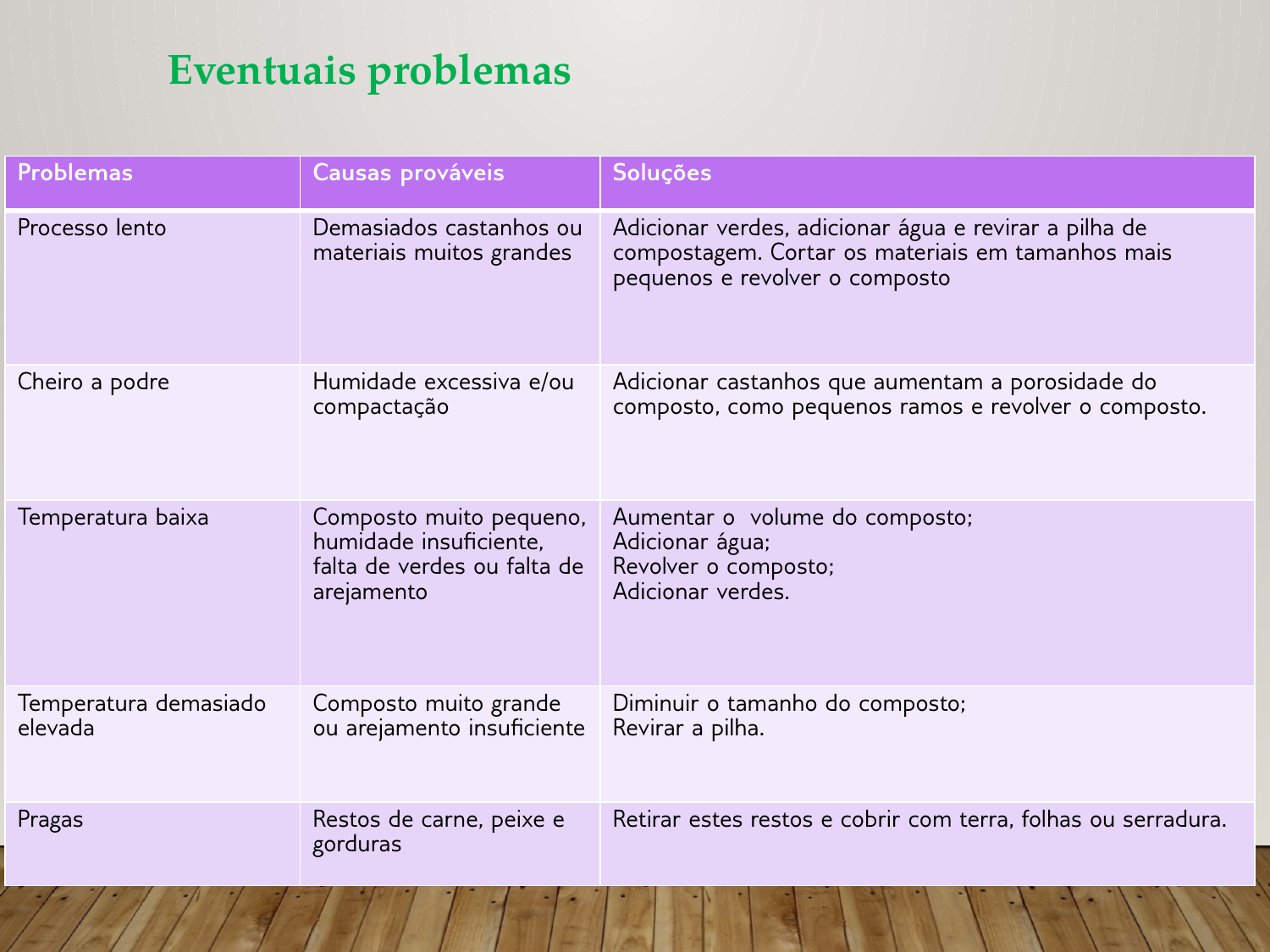

Eventuais problemas
| Problemas | Causas prováveis | Soluções |
| --- | --- | --- |
| Processo lento | Demasiados castanhos ou materiais muitos grandes | Adicionar verdes, adicionar água e revirar a pilha de compostagem. Cortar os materiais em tamanhos mais pequenos e revolver o composto |
| Cheiro a podre | Humidade excessiva e/ou compactação | Adicionar castanhos que aumentam a porosidade do composto, como pequenos ramos e revolver o composto. |
| Temperatura baixa | Composto muito pequeno, humidade insuficiente, falta de verdes ou falta de arejamento | Aumentar o volume do composto; Adicionar água; Revolver o composto; Adicionar verdes. |
| Temperatura demasiado elevada | Composto muito grande ou arejamento insuficiente | Diminuir o tamanho do composto; Revirar a pilha. |
| Pragas | Restos de carne, peixe e gorduras | Retirar estes restos e cobrir com terra, folhas ou serradura. |